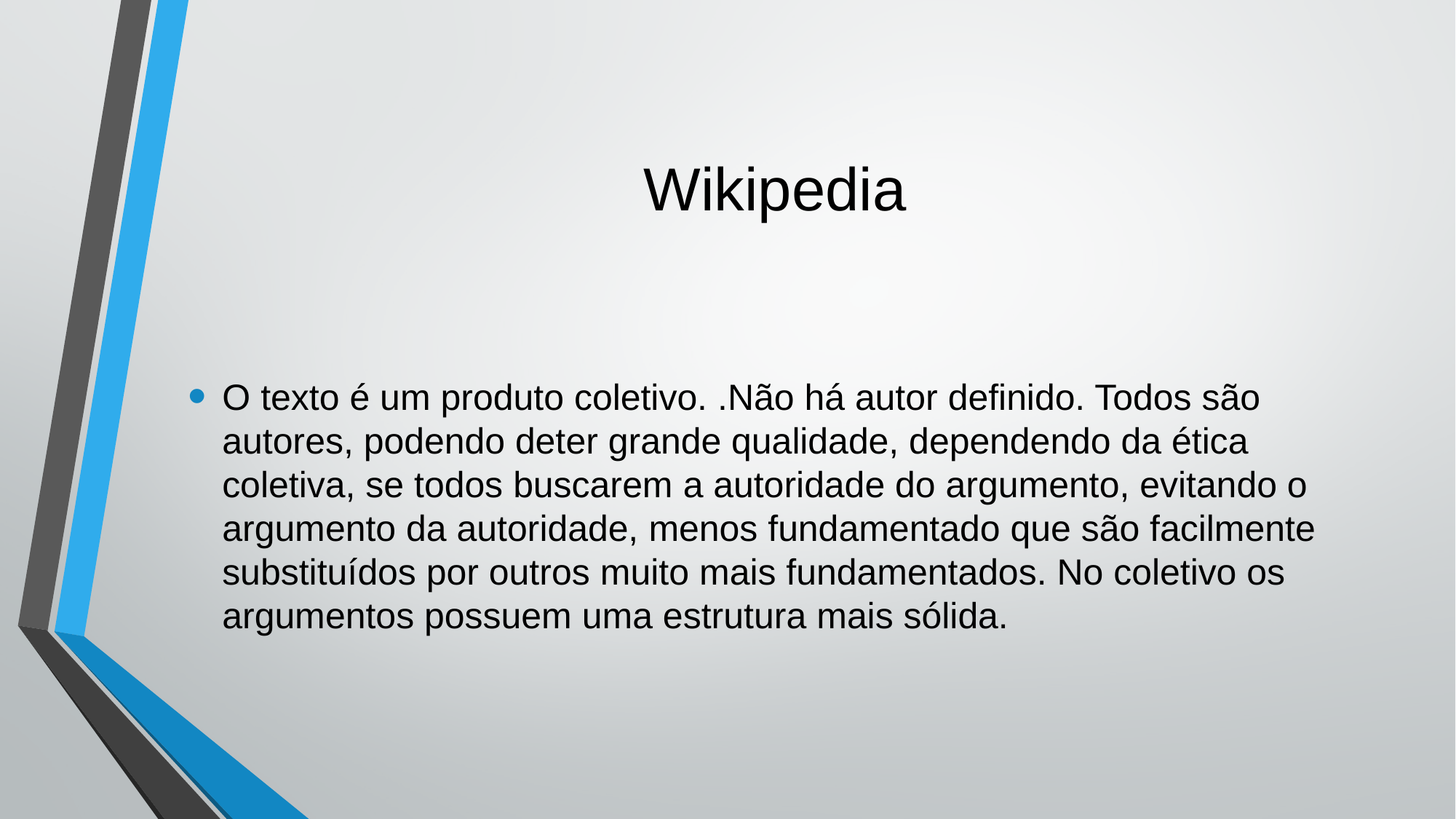

# Wikipedia

O texto é um produto coletivo. .Não há autor definido. Todos são autores, podendo deter grande qualidade, dependendo da ética coletiva, se todos buscarem a autoridade do argumento, evitando o argumento da autoridade, menos fundamentado que são facilmente substituídos por outros muito mais fundamentados. No coletivo os argumentos possuem uma estrutura mais sólida.